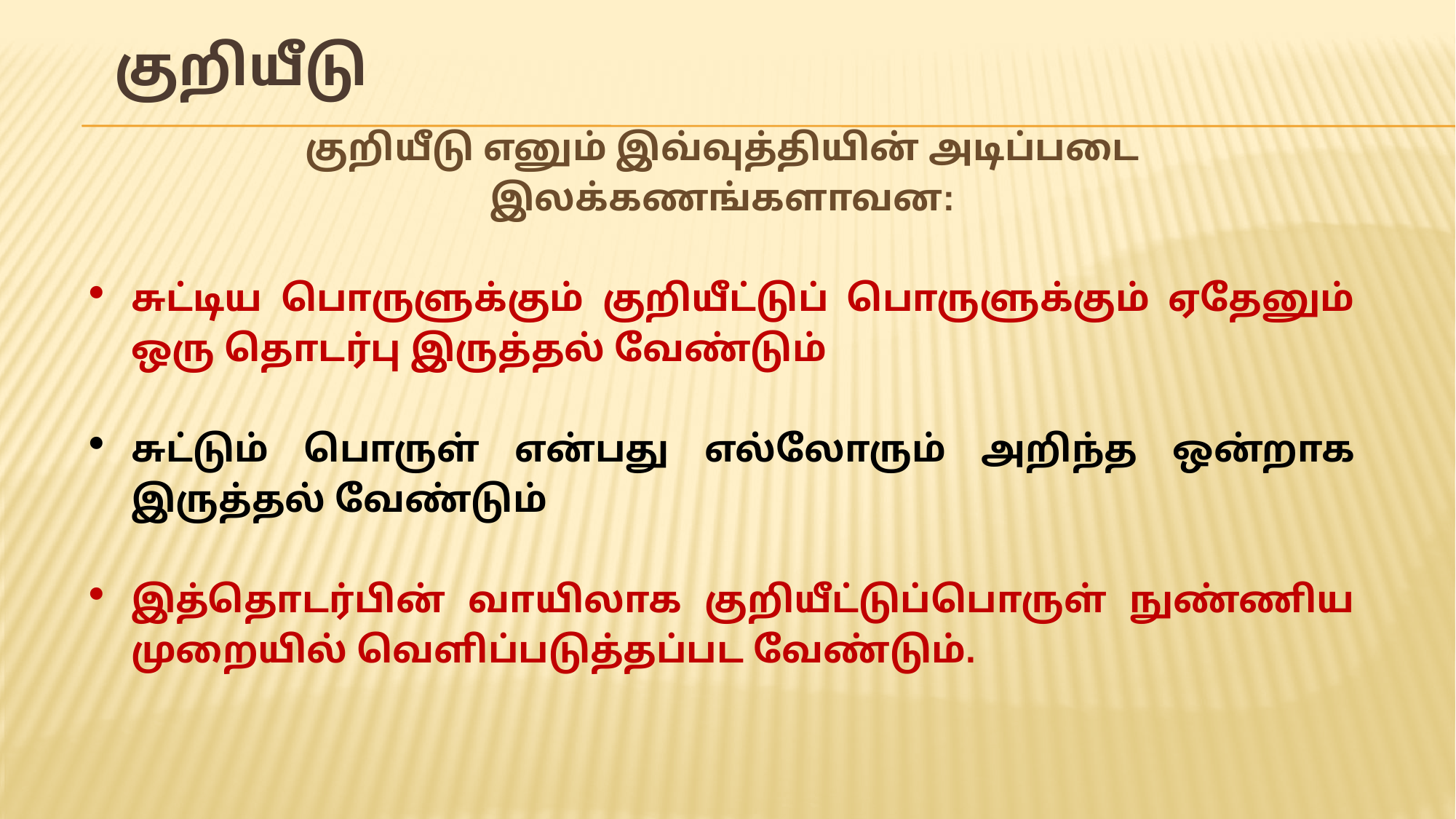

# குறியீடு
குறியீடு எனும் இவ்வுத்தியின் அடிப்படை இலக்கணங்களாவன:

சுட்டிய பொருளுக்கும் குறியீட்டுப் பொருளுக்கும் ஏதேனும் ஒரு தொடர்பு இருத்தல் வேண்டும்

சுட்டும் பொருள் என்பது எல்லோரும் அறிந்த ஒன்றாக இருத்தல் வேண்டும்

இத்தொடர்பின் வாயிலாக குறியீட்டுப்பொருள் நுண்ணிய முறையில் வெளிப்படுத்தப்பட வேண்டும்.